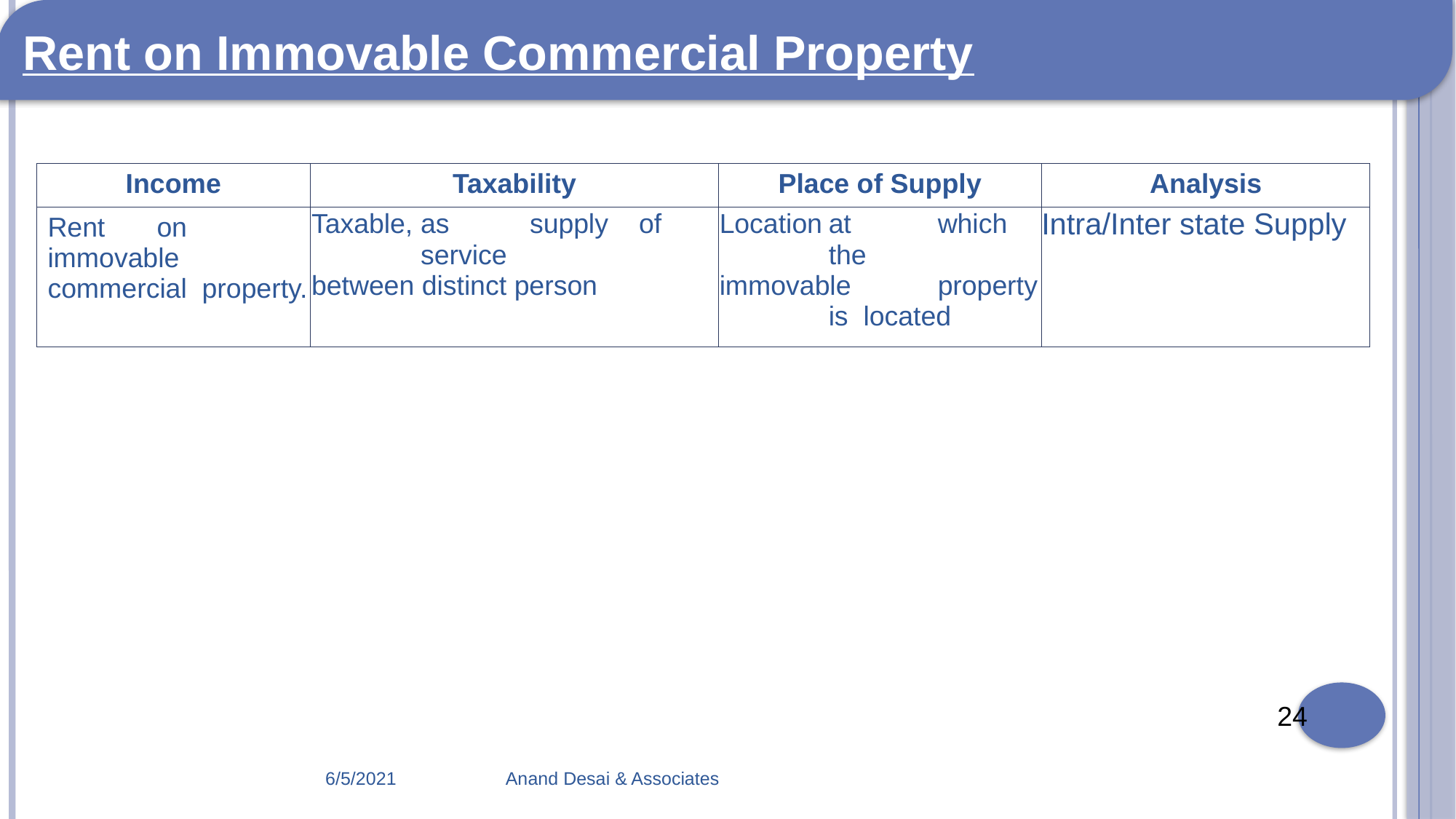

Rent on Immovable Commercial Property
| Income | Taxability | Place of Supply | Analysis |
| --- | --- | --- | --- |
| Rent on immovable commercial property. | Taxable, as supply of service between distinct person | Location at which the immovable property is located | Intra/Inter state Supply |
24
6/5/2021
Anand Desai & Associates